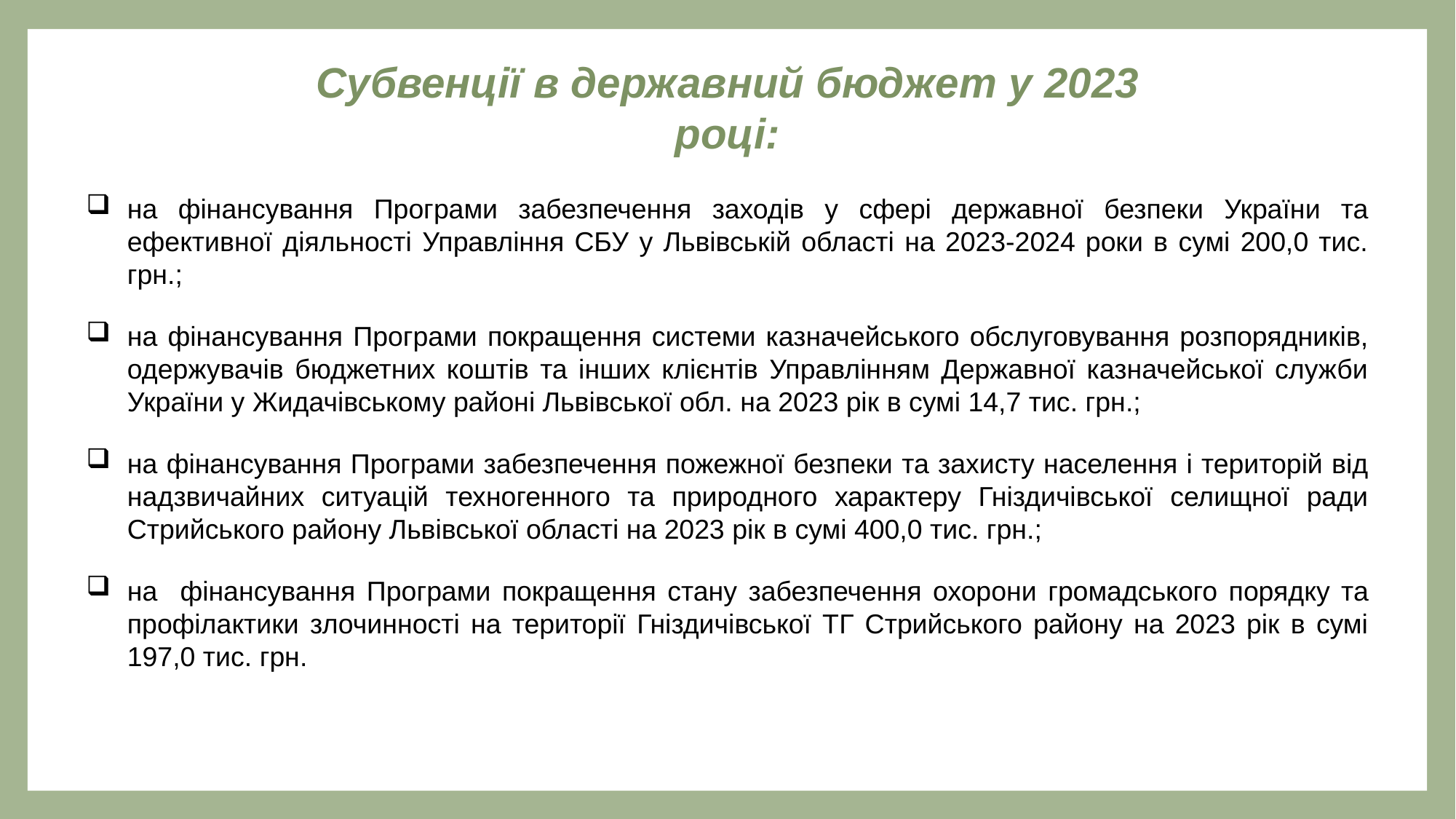

Субвенції в державний бюджет у 2023 році:
на фінансування Програми забезпечення заходів у сфері державної безпеки України та ефективної діяльності Управління СБУ у Львівській області на 2023-2024 роки в сумі 200,0 тис. грн.;

на фінансування Програми покращення системи казначейського обслуговування розпорядників, одержувачів бюджетних коштів та інших клієнтів Управлінням Державної казначейської служби України у Жидачівському районі Львівської обл. на 2023 рік в сумі 14,7 тис. грн.;

на фінансування Програми забезпечення пожежної безпеки та захисту населення і територій від надзвичайних ситуацій техногенного та природного характеру Гніздичівської селищної ради Стрийського району Львівської області на 2023 рік в сумі 400,0 тис. грн.;

на  фінансування Програми покращення стану забезпечення охорони громадського порядку та профілактики злочинності на території Гніздичівської ТГ Стрийського району на 2023 рік в сумі 197,0 тис. грн.